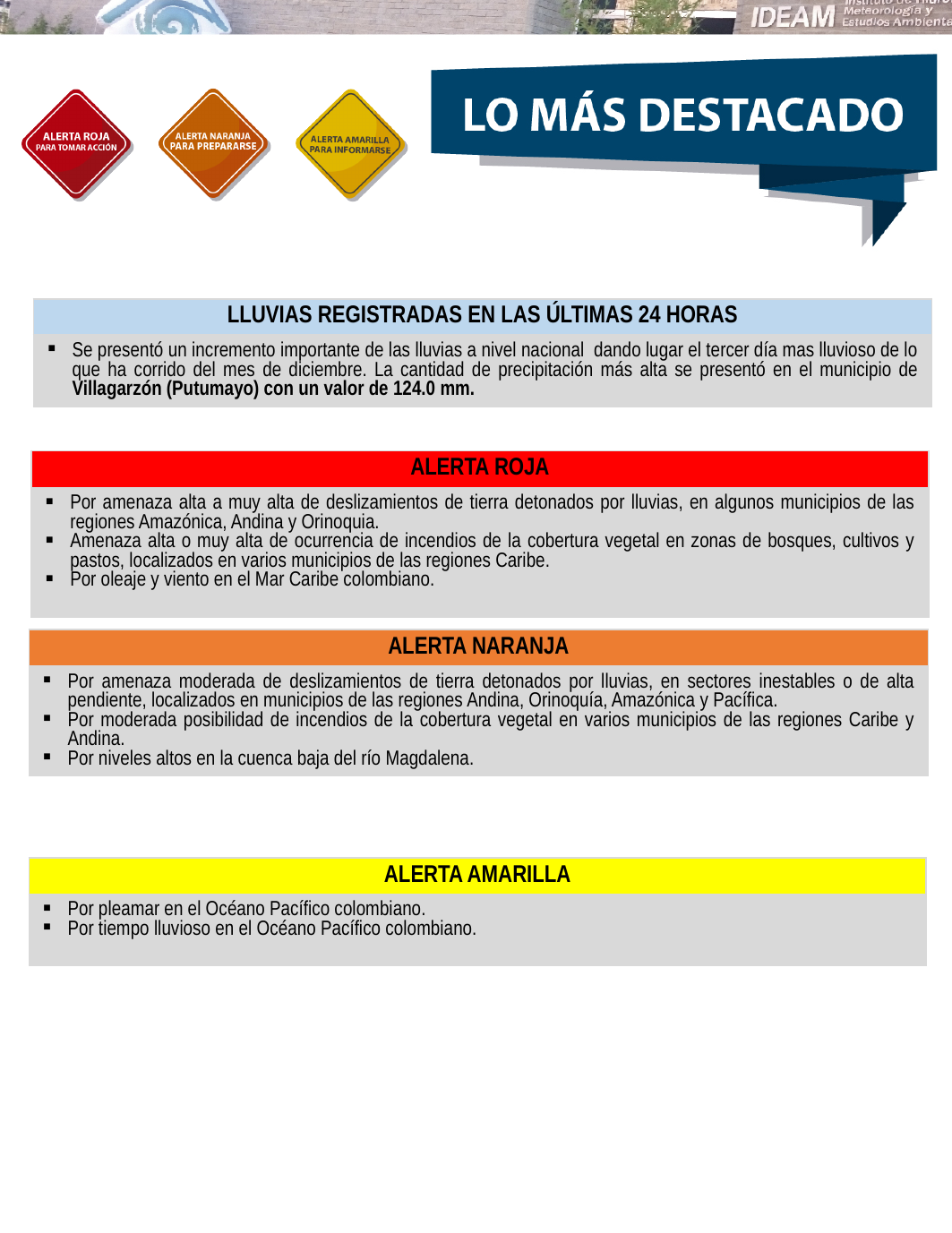

| LLUVIAS REGISTRADAS EN LAS ÚLTIMAS 24 HORAS |
| --- |
| Se presentó un incremento importante de las lluvias a nivel nacional dando lugar el tercer día mas lluvioso de lo que ha corrido del mes de diciembre. La cantidad de precipitación más alta se presentó en el municipio de Villagarzón (Putumayo) con un valor de 124.0 mm. |
| ALERTA ROJA |
| --- |
| Por amenaza alta a muy alta de deslizamientos de tierra detonados por lluvias, en algunos municipios de las regiones Amazónica, Andina y Orinoquia. Amenaza alta o muy alta de ocurrencia de incendios de la cobertura vegetal en zonas de bosques, cultivos y pastos, localizados en varios municipios de las regiones Caribe. Por oleaje y viento en el Mar Caribe colombiano. |
| ALERTA NARANJA |
| --- |
| Por amenaza moderada de deslizamientos de tierra detonados por lluvias, en sectores inestables o de alta pendiente, localizados en municipios de las regiones Andina, Orinoquía, Amazónica y Pacífica. Por moderada posibilidad de incendios de la cobertura vegetal en varios municipios de las regiones Caribe y Andina. Por niveles altos en la cuenca baja del río Magdalena. |
| ALERTA AMARILLA |
| --- |
| Por pleamar en el Océano Pacífico colombiano. Por tiempo lluvioso en el Océano Pacífico colombiano. |